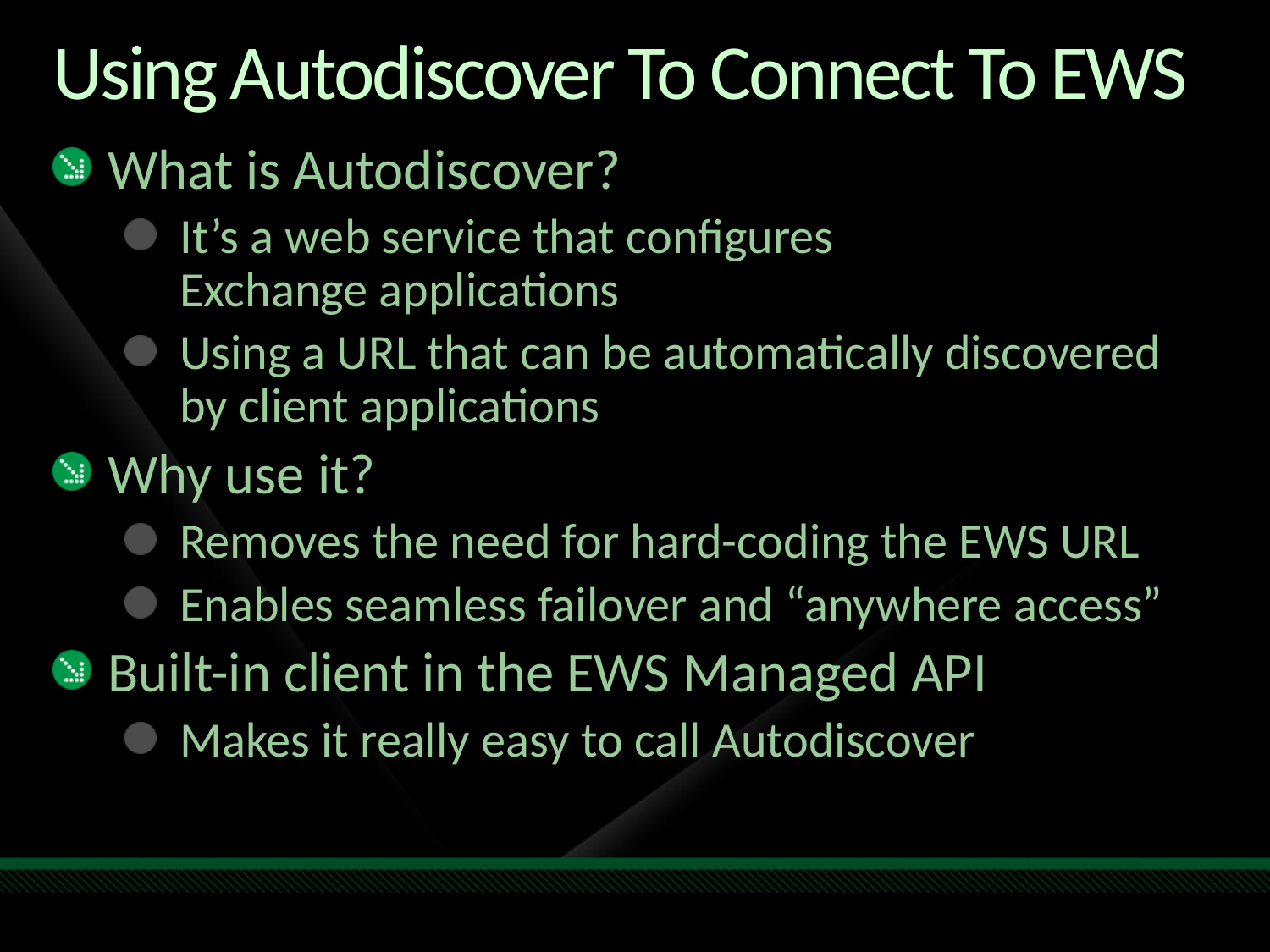

# Using Autodiscover To Connect To EWS
What is Autodiscover?
It’s a web service that configures
Exchange applications
Using a URL that can be automatically discovered by client applications
Why use it?
Removes the need for hard-coding the EWS URL
Enables seamless failover and “anywhere access”
Built-in client in the EWS Managed API
Makes it really easy to call Autodiscover